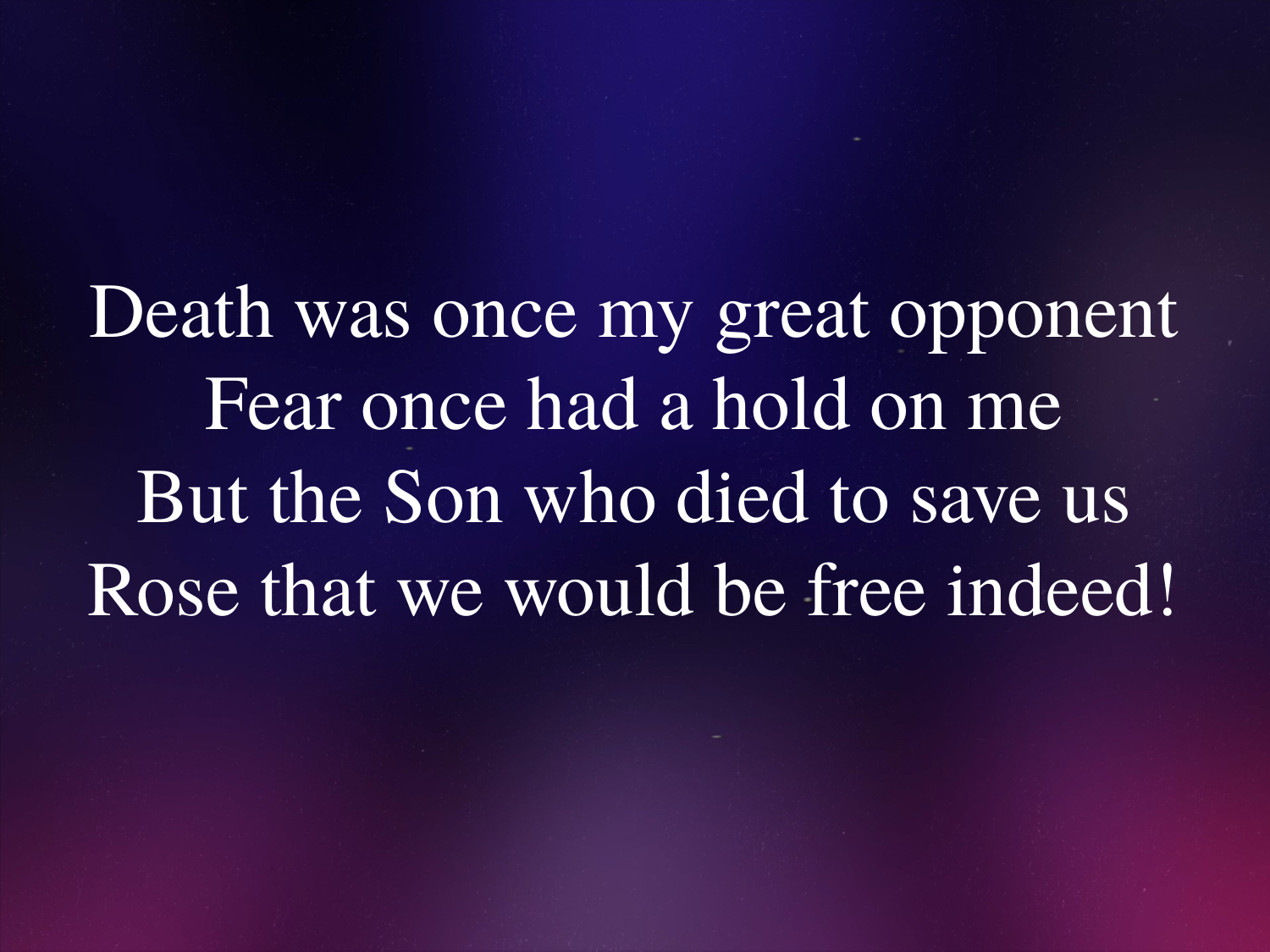

# Death was once my great opponent Fear once had a hold on me But the Son who died to save us Rose that we would be free indeed!